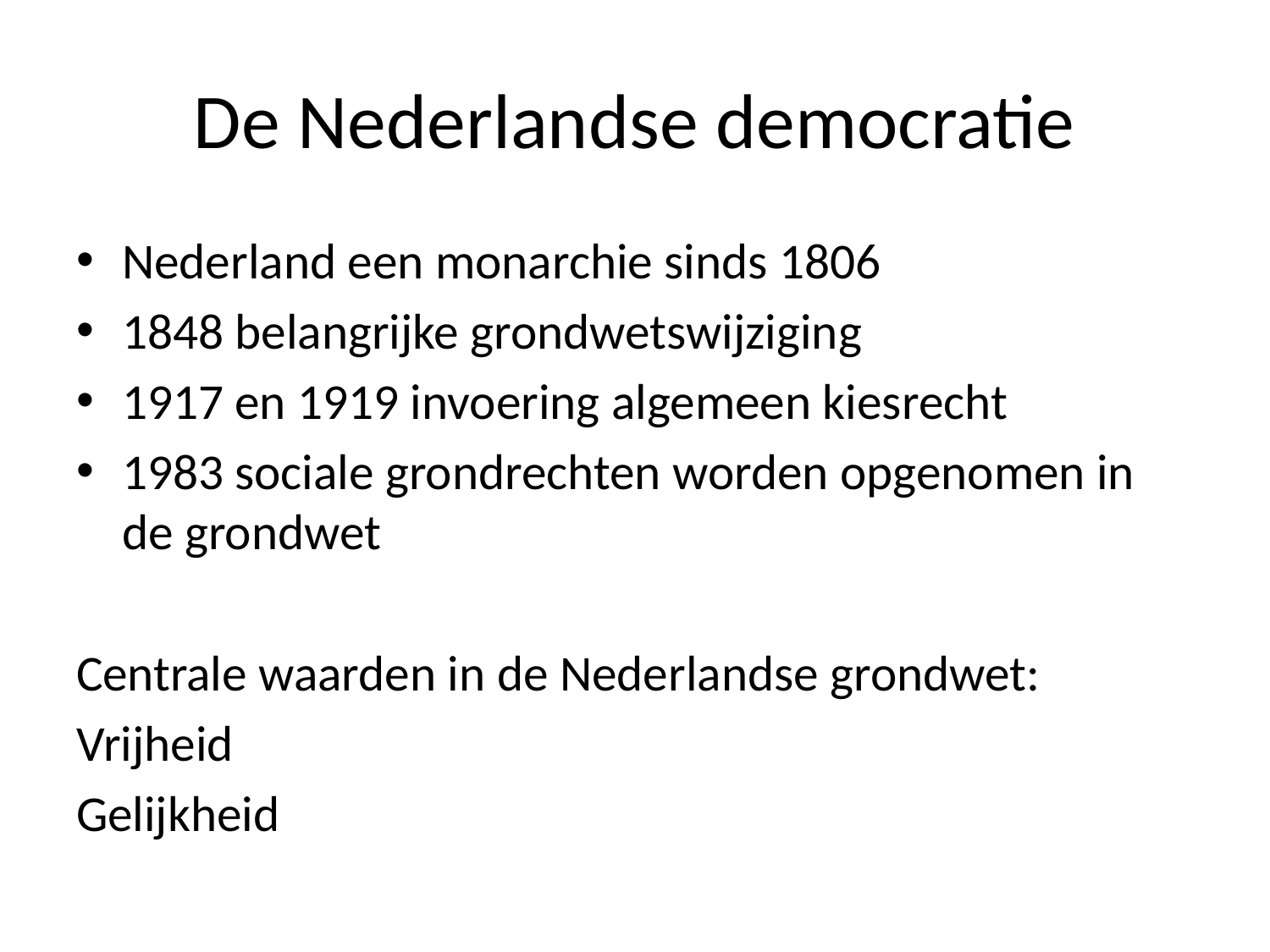

# De Nederlandse democratie
Nederland een monarchie sinds 1806
1848 belangrijke grondwetswijziging
1917 en 1919 invoering algemeen kiesrecht
1983 sociale grondrechten worden opgenomen in de grondwet

Centrale waarden in de Nederlandse grondwet:
Vrijheid
Gelijkheid